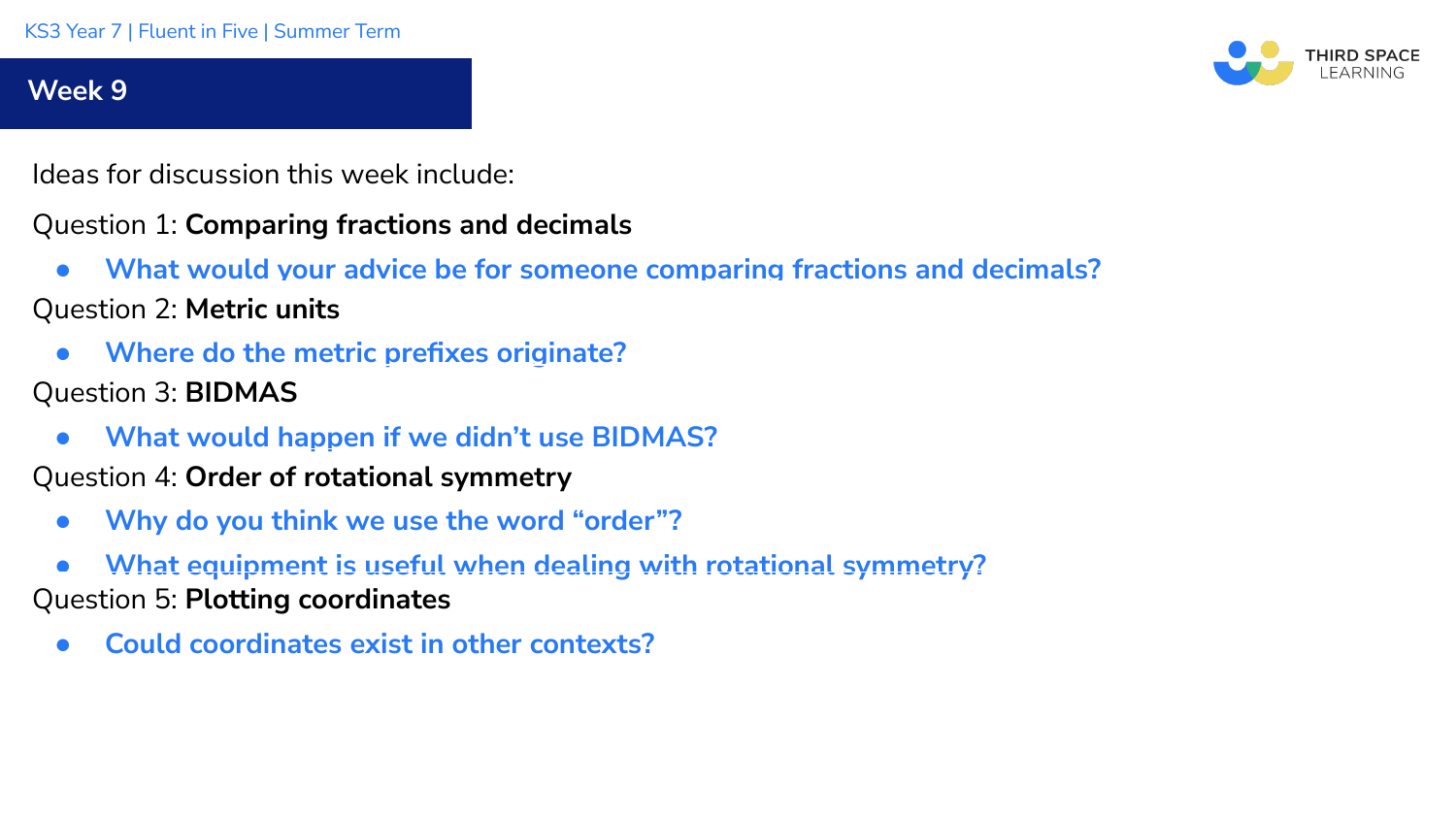

Week 9
| Ideas for discussion this week include: |
| --- |
| Question 1: Comparing fractions and decimals What would your advice be for someone comparing fractions and decimals? |
| Question 2: Metric units Where do the metric prefixes originate? |
| Question 3: BIDMAS What would happen if we didn’t use BIDMAS? |
| Question 4: Order of rotational symmetry Why do you think we use the word “order”? What equipment is useful when dealing with rotational symmetry? |
| Question 5: Plotting coordinates Could coordinates exist in other contexts? |